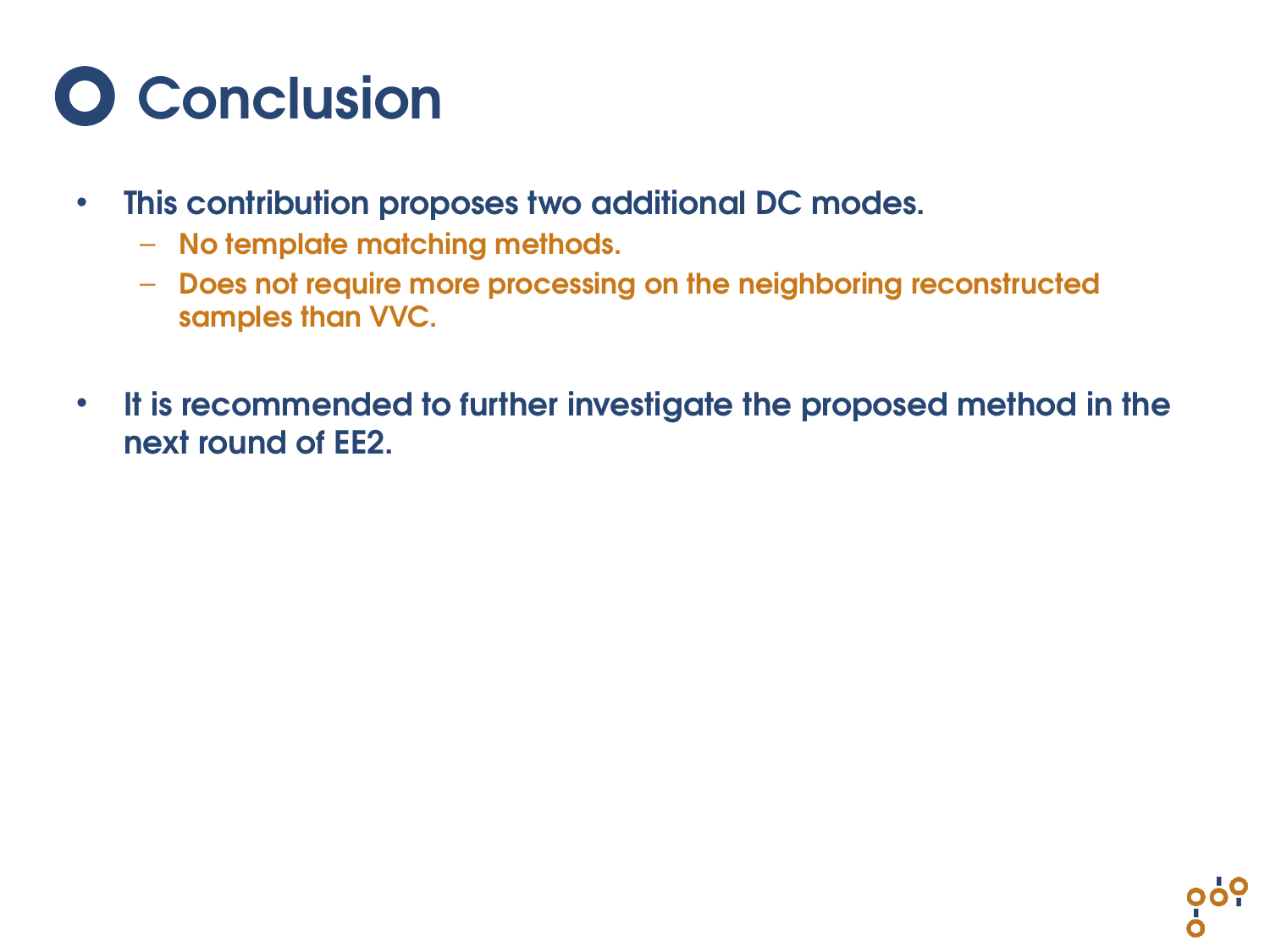

# Conclusion
This contribution proposes two additional DC modes.
No template matching methods.
Does not require more processing on the neighboring reconstructed samples than VVC.

It is recommended to further investigate the proposed method in the next round of EE2.